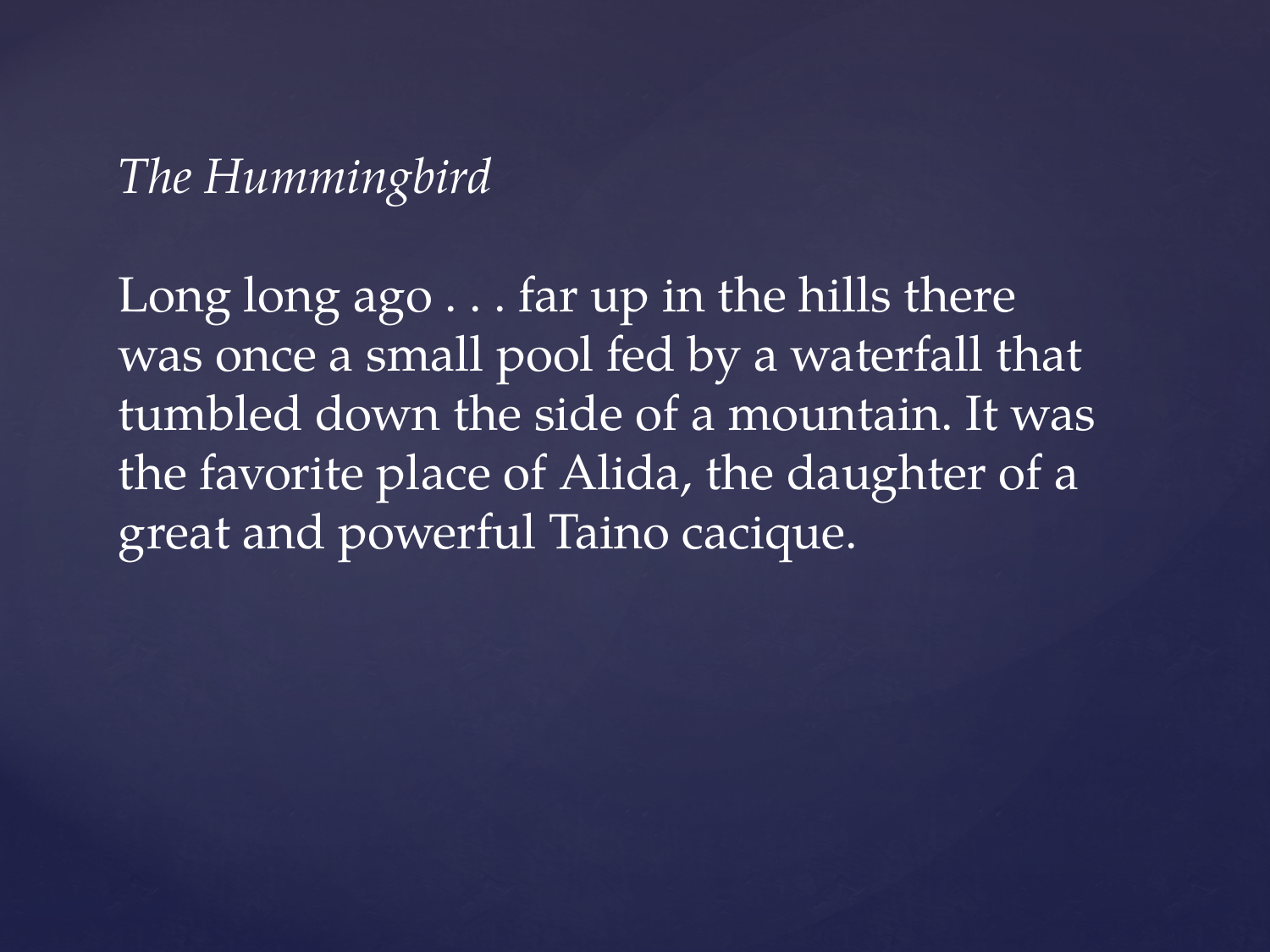

The Hummingbird

Long long ago . . . far up in the hills there was once a small pool fed by a waterfall that tumbled down the side of a mountain. It was the favorite place of Alida, the daughter of a great and powerful Taino cacique.